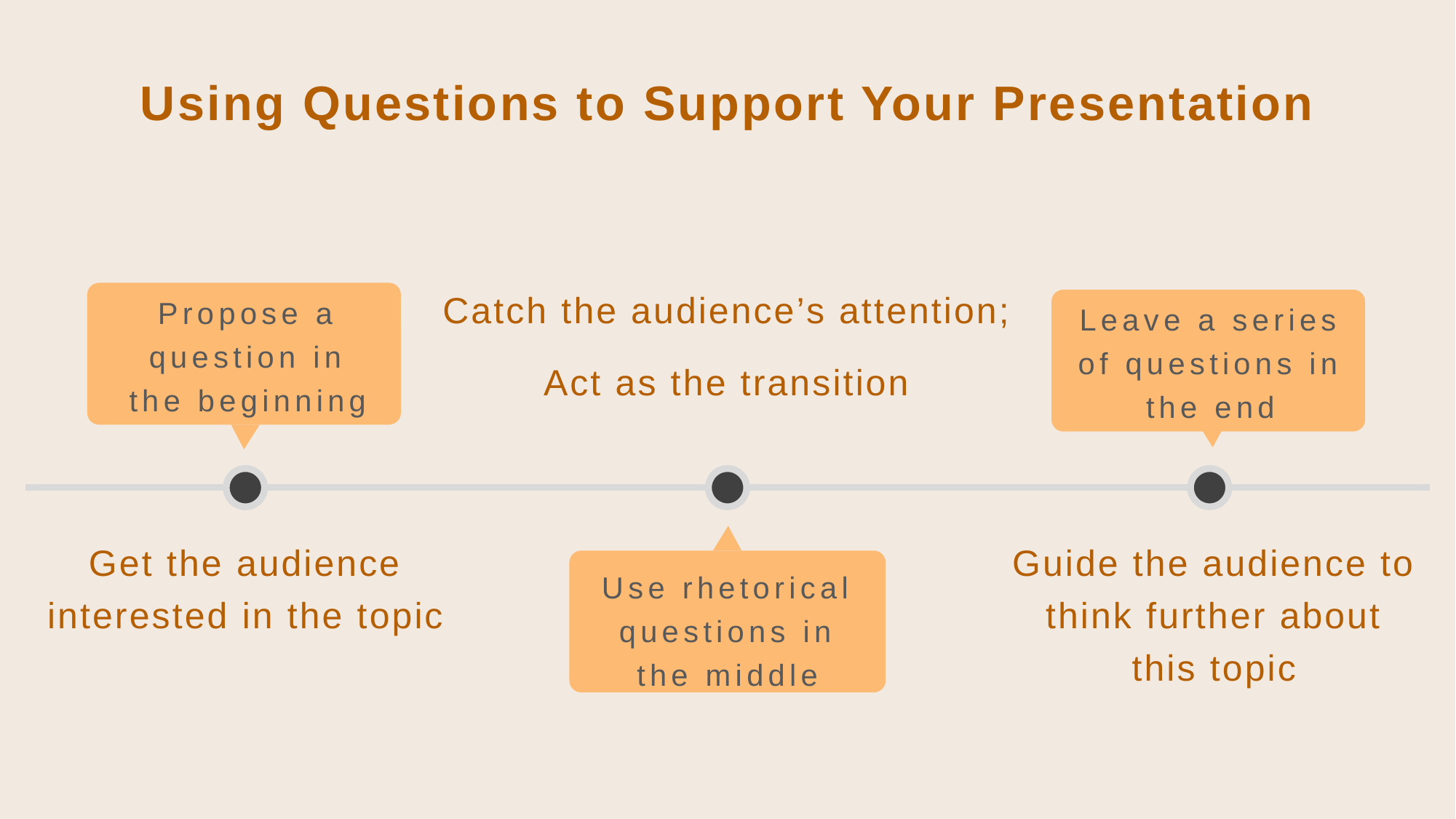

# Using Questions to Support Your Presentation
Catch the audience’s attention;
Act as the transition

Use rhetorical questions in the middle

Propose a question in the beginning

Get the audience interested in the topic

Leave a series of questions in the end

Guide the audience to think further about this topic